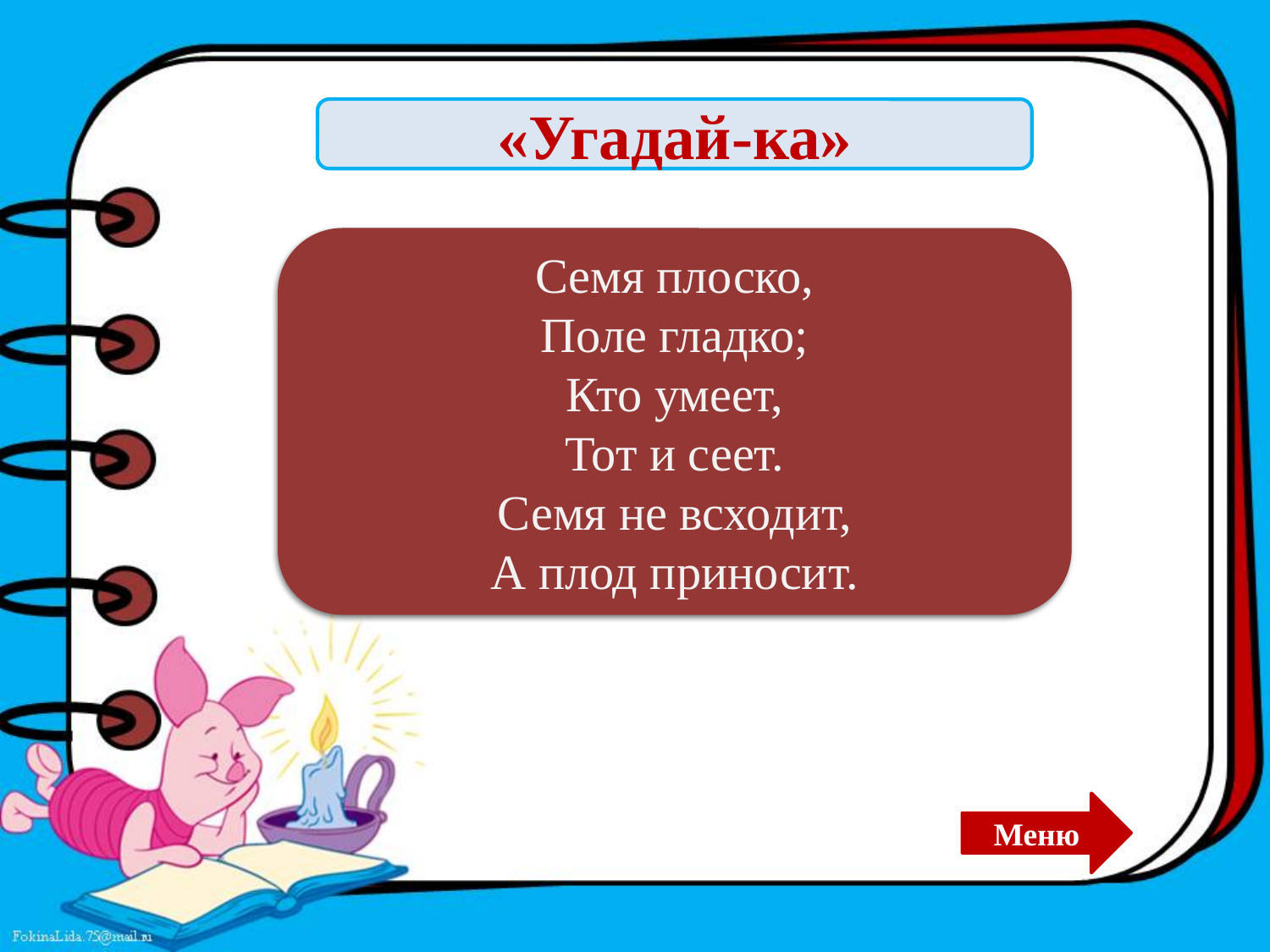

«Угадай-ка»
Писать на бумаге
Семя плоско,
Поле гладко;
Кто умеет,
Тот и сеет.
Семя не всходит,
А плод приносит.

Меню